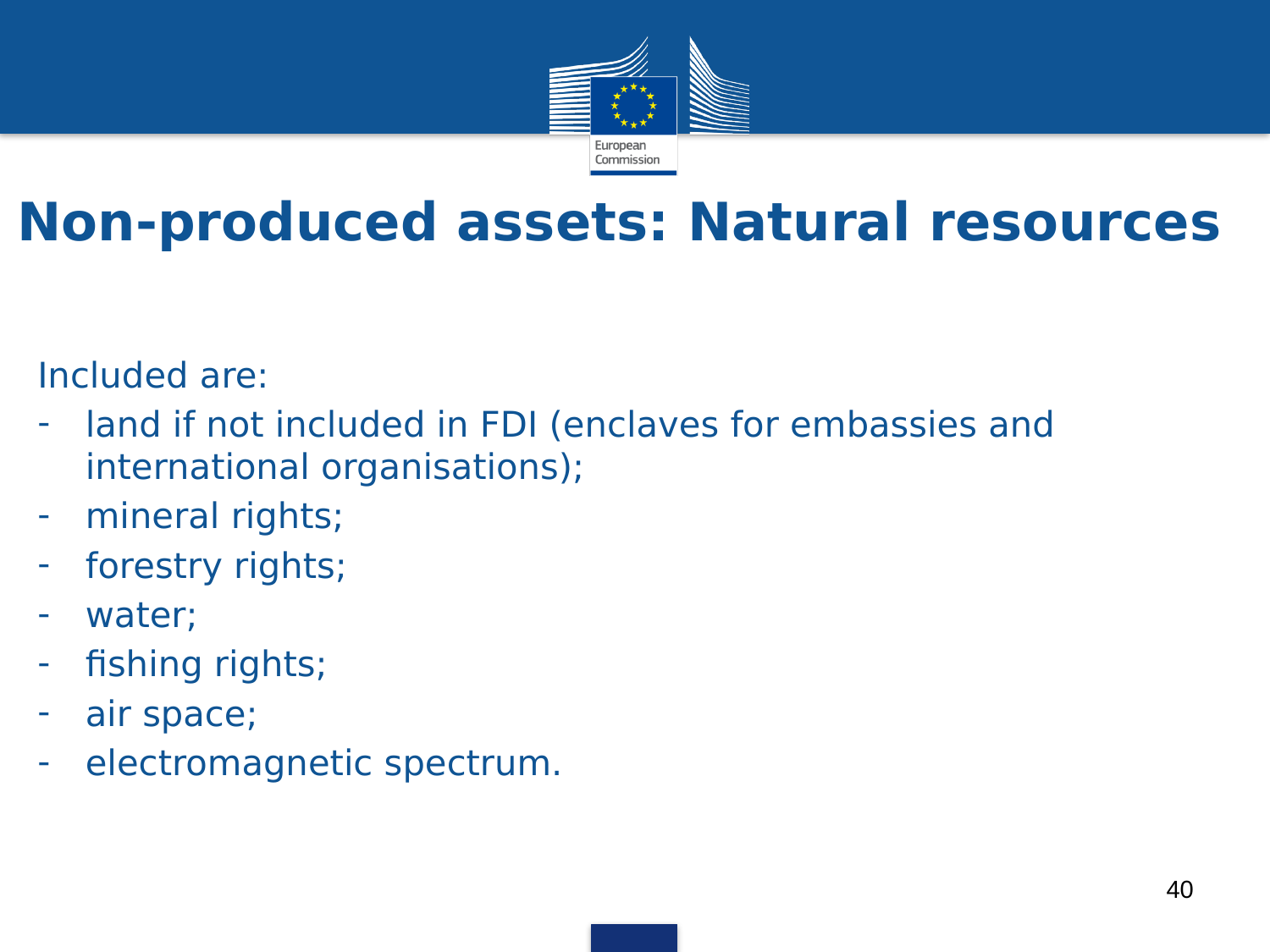

# Non-produced assets: Natural resources
Included are:
land if not included in FDI (enclaves for embassies and international organisations);
mineral rights;
forestry rights;
water;
fishing rights;
air space;
electromagnetic spectrum.
40